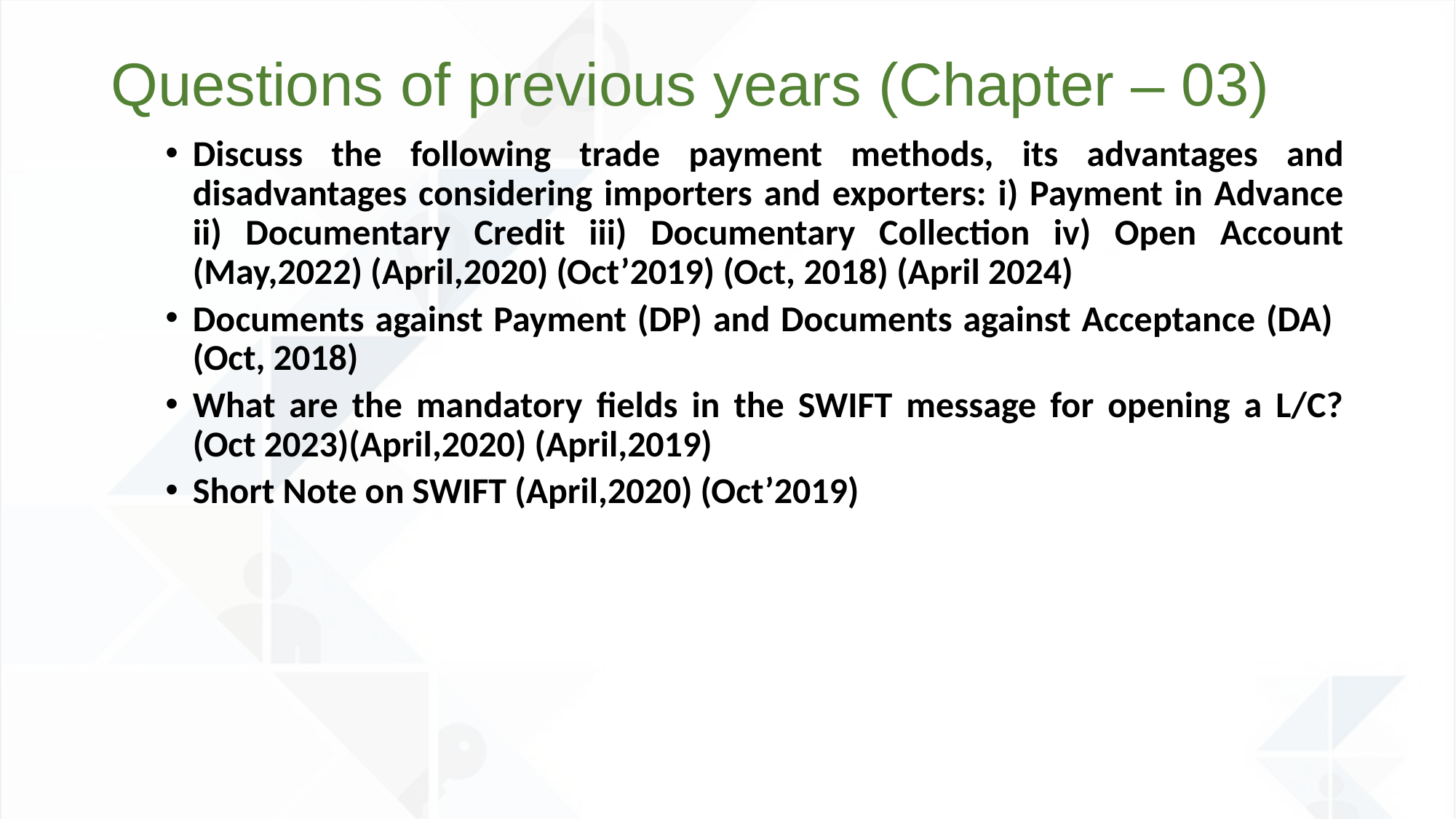

# Questions of previous years (Chapter – 03)
Discuss the following trade payment methods, its advantages and disadvantages considering importers and exporters: i) Payment in Advance ii) Documentary Credit iii) Documentary Collection iv) Open Account (May,2022) (April,2020) (Oct’2019) (Oct, 2018) (April 2024)
Documents against Payment (DP) and Documents against Acceptance (DA)  (Oct, 2018)
What are the mandatory fields in the SWIFT message for opening a L/C? (Oct 2023)(April,2020) (April,2019)
Short Note on SWIFT (April,2020) (Oct’2019)